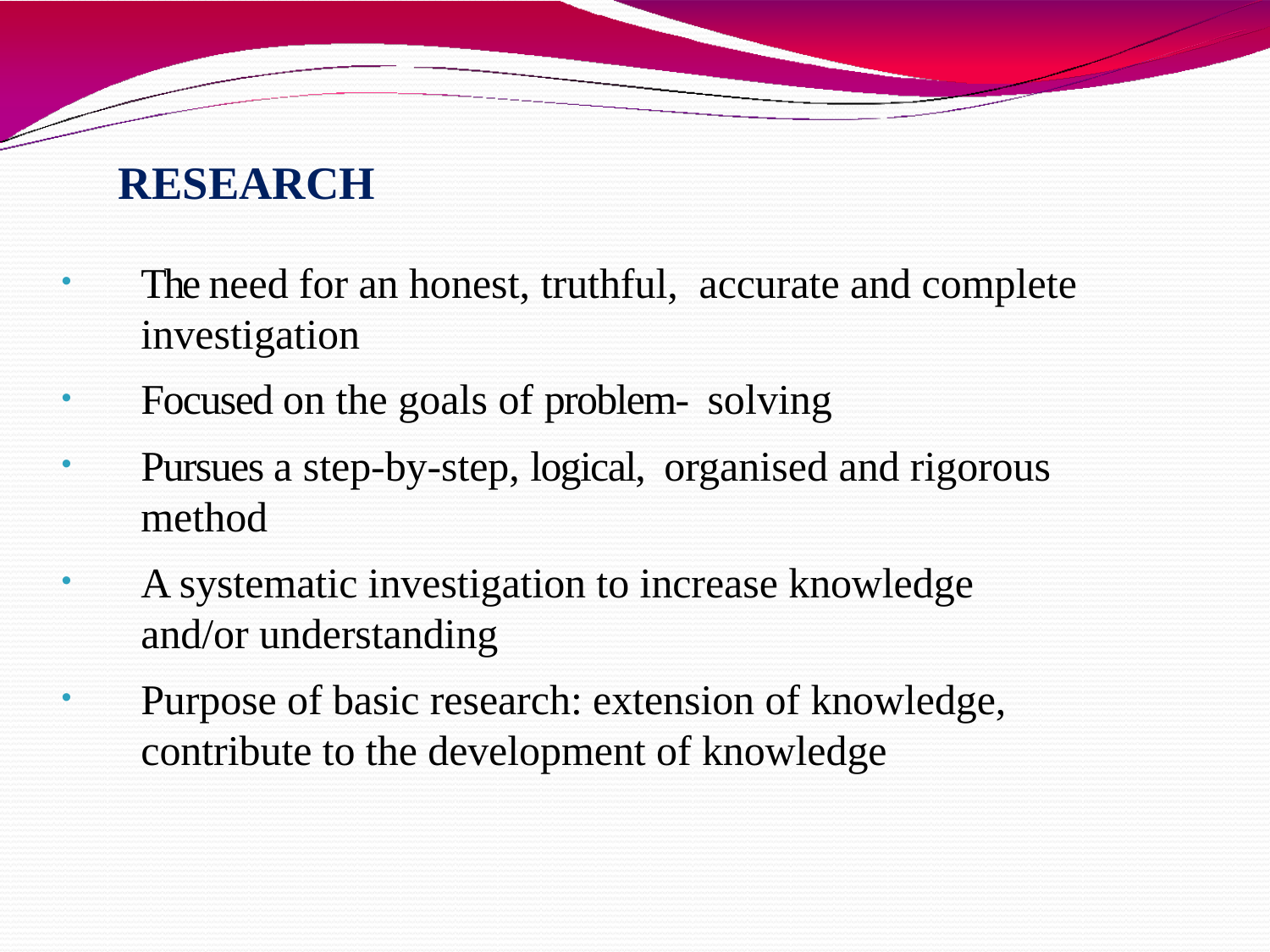

# RESEARCH
The need for an honest, truthful,  accurate and complete investigation
Focused on the goals of problem-  solving
Pursues a step-by-step, logical,  organised and rigorous method
A systematic investigation to increase knowledge and/or understanding
Purpose of basic research: extension of knowledge, contribute to the development of knowledge